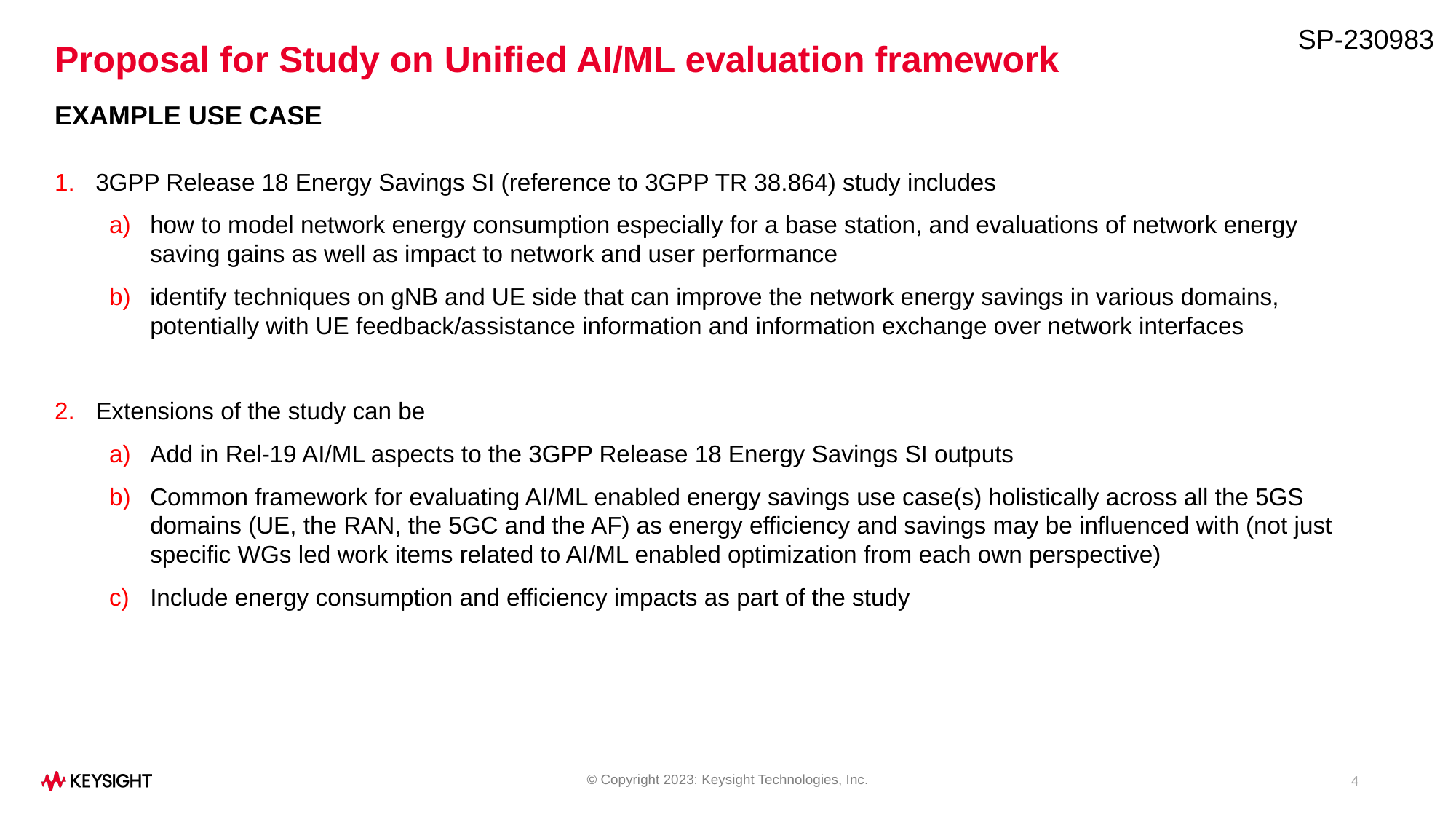

# Proposal for Study on Unified AI/ML evaluation framework
Example use case
3GPP Release 18 Energy Savings SI (reference to 3GPP TR 38.864) study includes
how to model network energy consumption especially for a base station, and evaluations of network energy saving gains as well as impact to network and user performance
identify techniques on gNB and UE side that can improve the network energy savings in various domains, potentially with UE feedback/assistance information and information exchange over network interfaces

Extensions of the study can be
Add in Rel-19 AI/ML aspects to the 3GPP Release 18 Energy Savings SI outputs
Common framework for evaluating AI/ML enabled energy savings use case(s) holistically across all the 5GS domains (UE, the RAN, the 5GC and the AF) as energy efficiency and savings may be influenced with (not just specific WGs led work items related to AI/ML enabled optimization from each own perspective)
Include energy consumption and efficiency impacts as part of the study